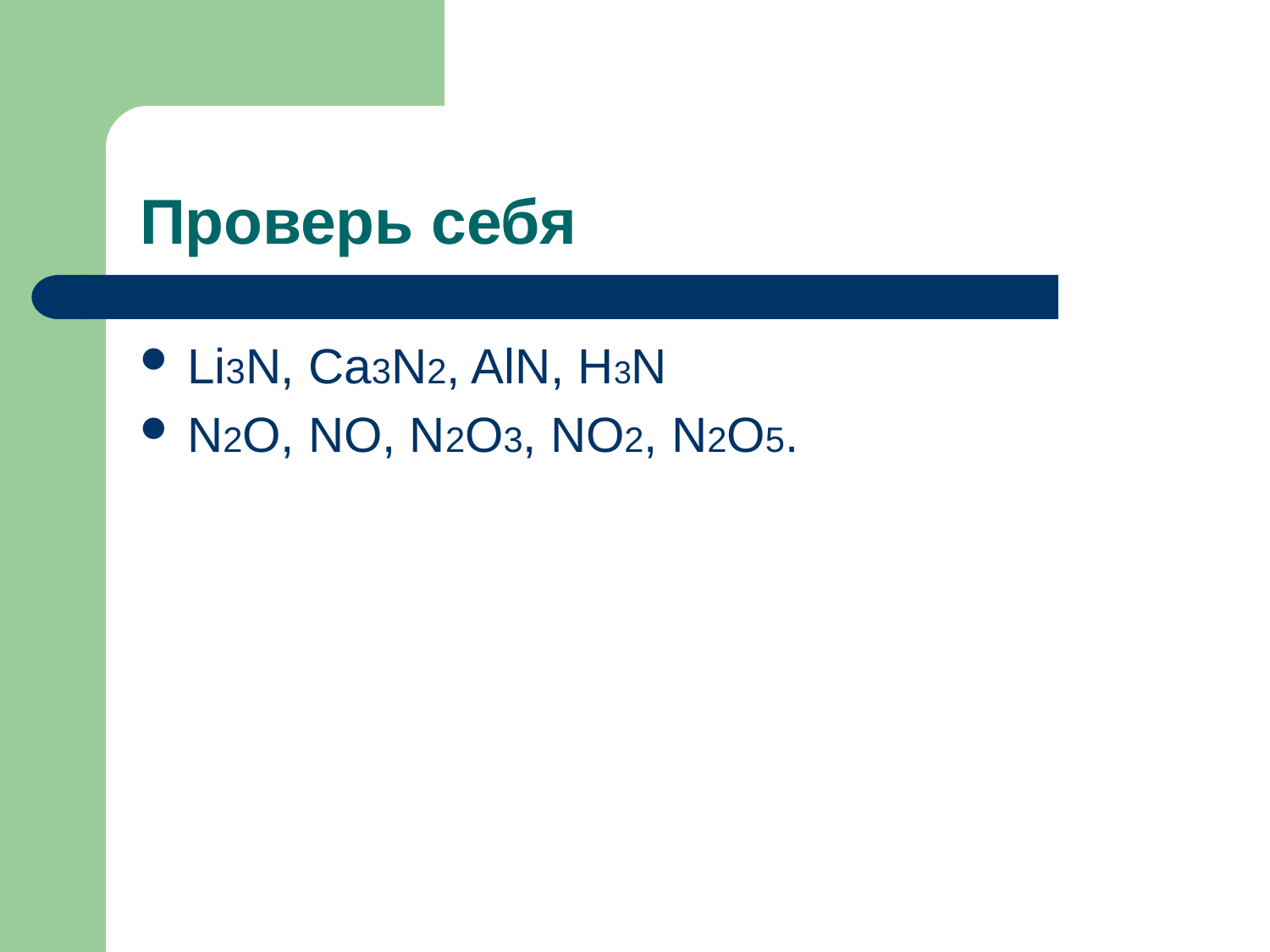

# Проверь себя
Li3N, Ca3N2, AlN, H3N
N2O, NO, N2O3, NO2, N2O5.